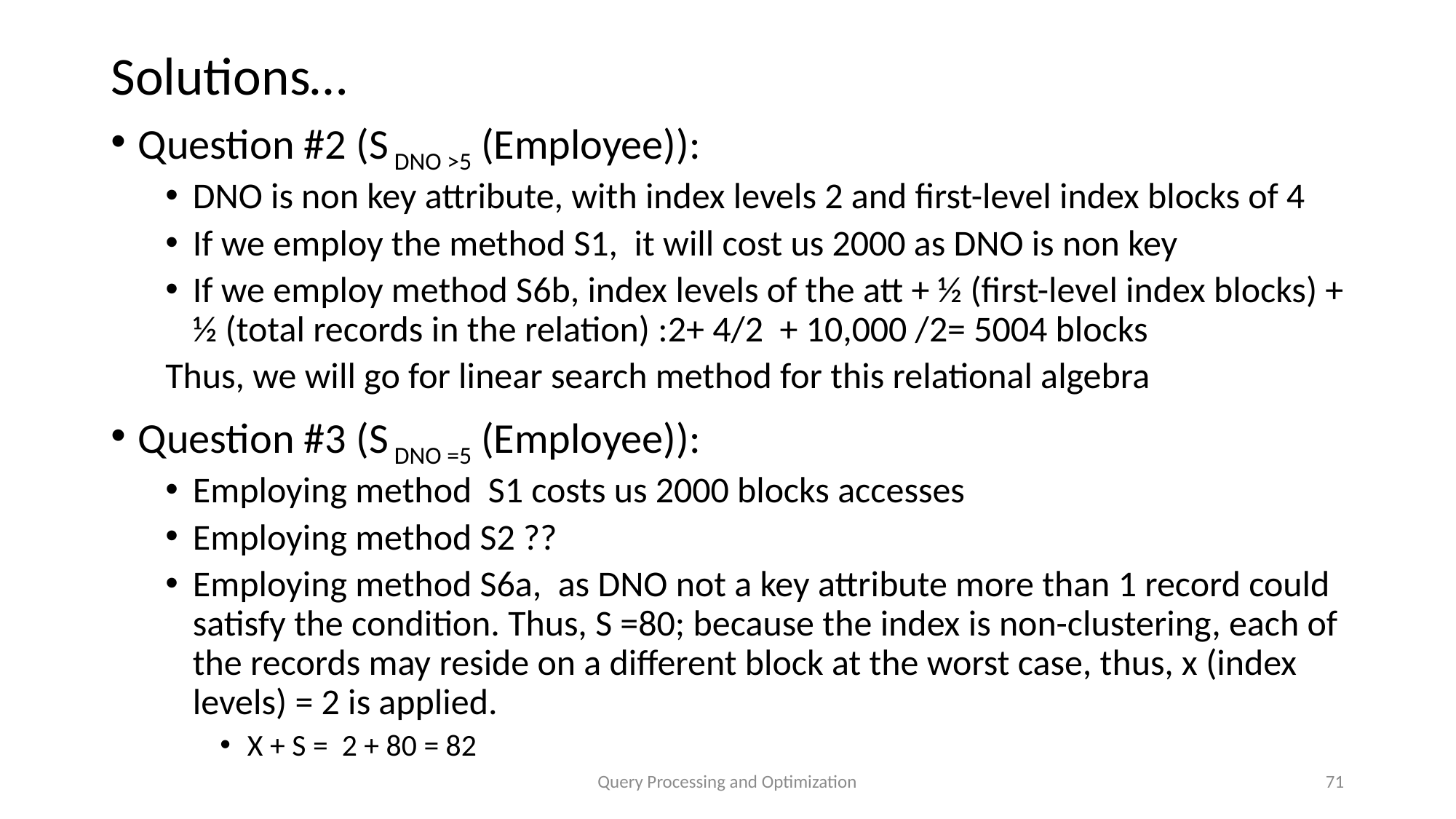

# Solutions…
Question #2 (S DNO >5 (Employee)):
DNO is non key attribute, with index levels 2 and first-level index blocks of 4
If we employ the method S1,  it will cost us 2000 as DNO is non key
If we employ method S6b, index levels of the att + ½ (first-level index blocks) + ½ (total records in the relation) :2+ 4/2  + 10,000 /2= 5004 blocks
Thus, we will go for linear search method for this relational algebra
Question #3 (S DNO =5 (Employee)):
Employing method  S1 costs us 2000 blocks accesses
Employing method S2 ??
Employing method S6a,  as DNO not a key attribute more than 1 record could satisfy the condition. Thus, S =80; because the index is non-clustering, each of the records may reside on a different block at the worst case, thus, x (index levels) = 2 is applied.
X + S =  2 + 80 = 82

Query Processing and Optimization
71